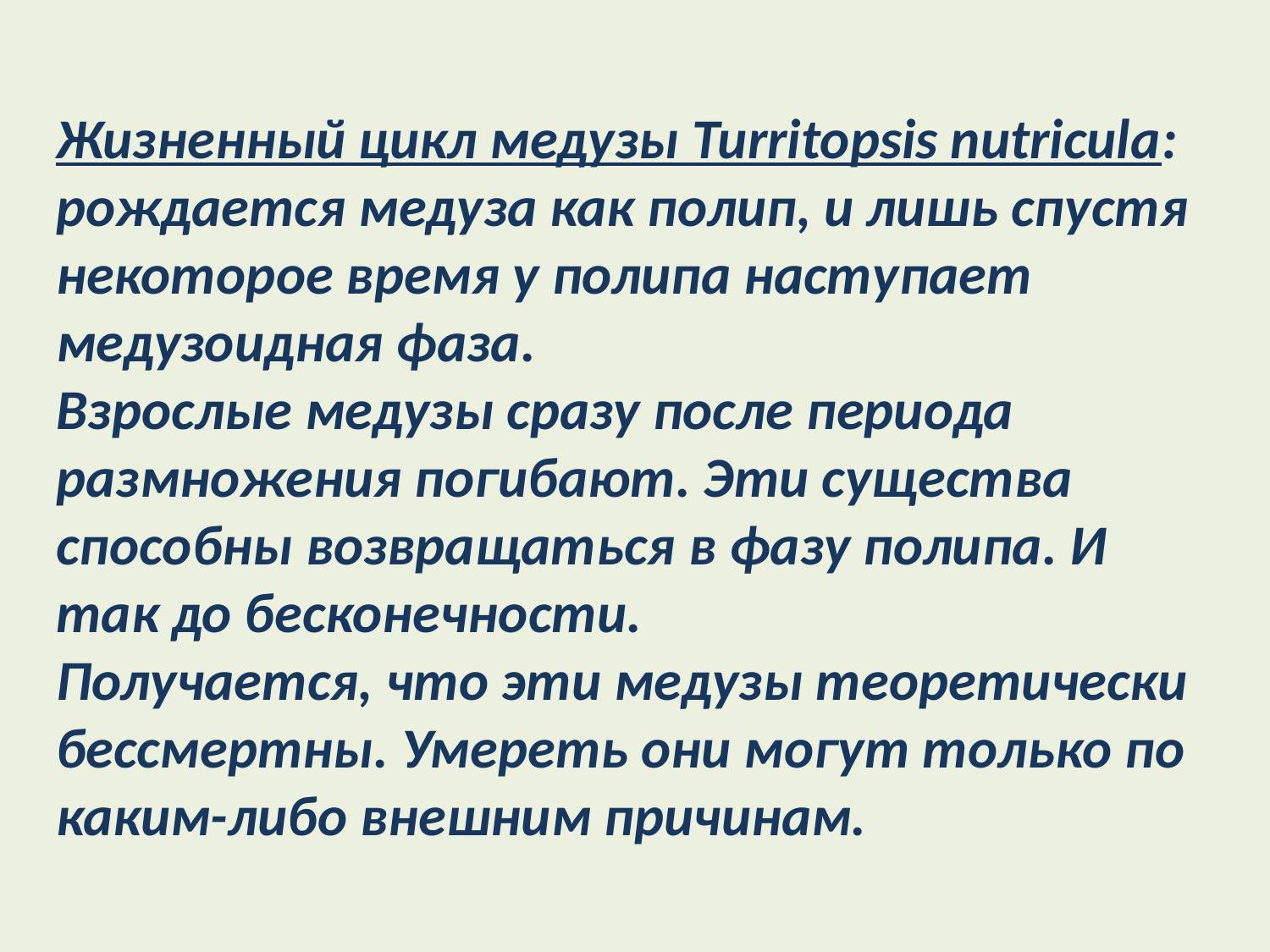

Жизненный цикл медузы Turritopsis nutricula: рождается медуза как полип, и лишь спустя некоторое время у полипа наступает медузоидная фаза.
Взрослые медузы сразу после периода размножения погибают. Эти существа способны возвращаться в фазу полипа. И так до бесконечности.
Получается, что эти медузы теоретически бессмертны. Умереть они могут только по каким-либо внешним причинам.